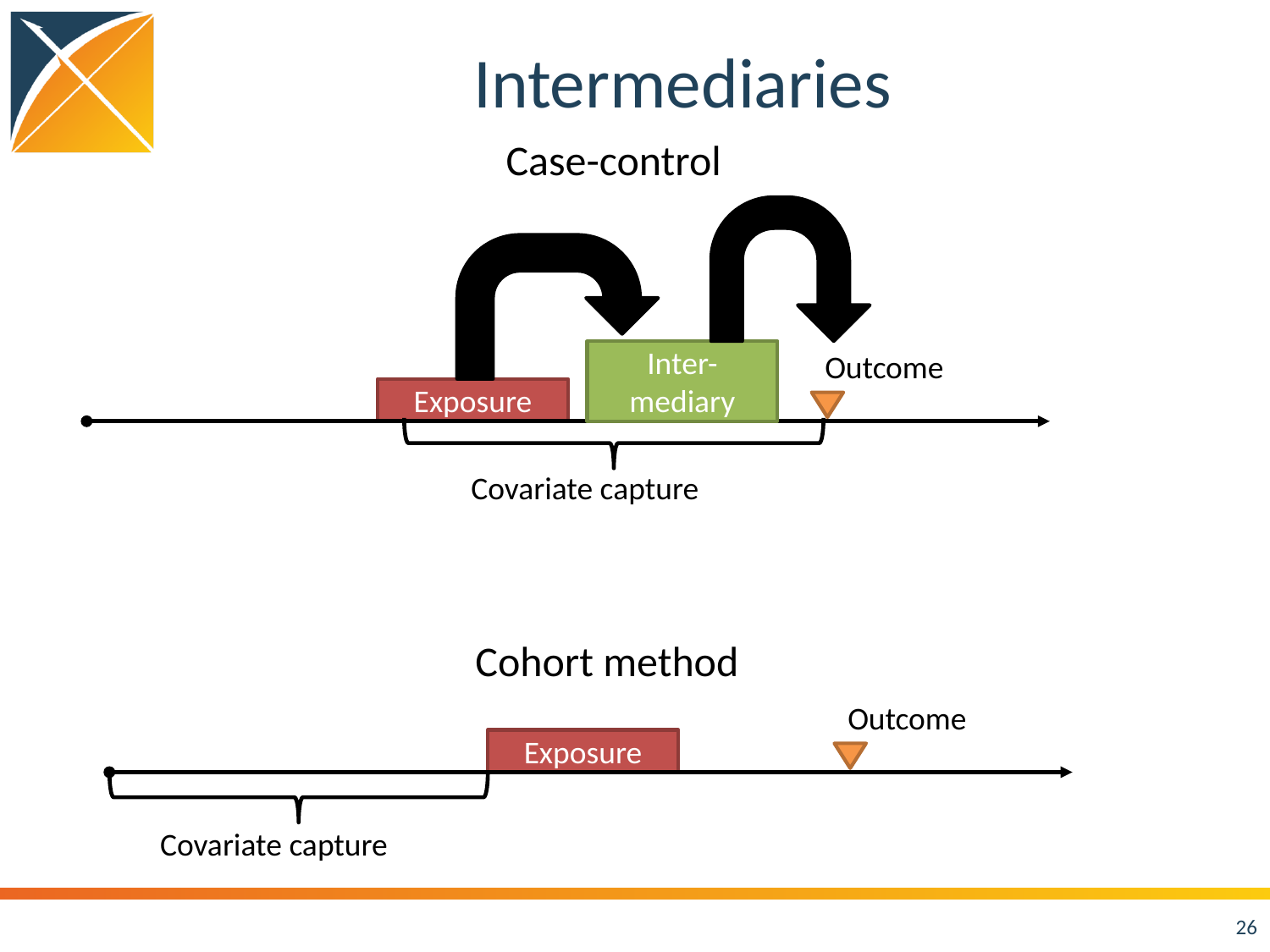

# Intermediaries
Case-control

Inter-mediary
Outcome
Exposure

Covariate capture
Cohort method
Outcome
Exposure

Covariate capture
26